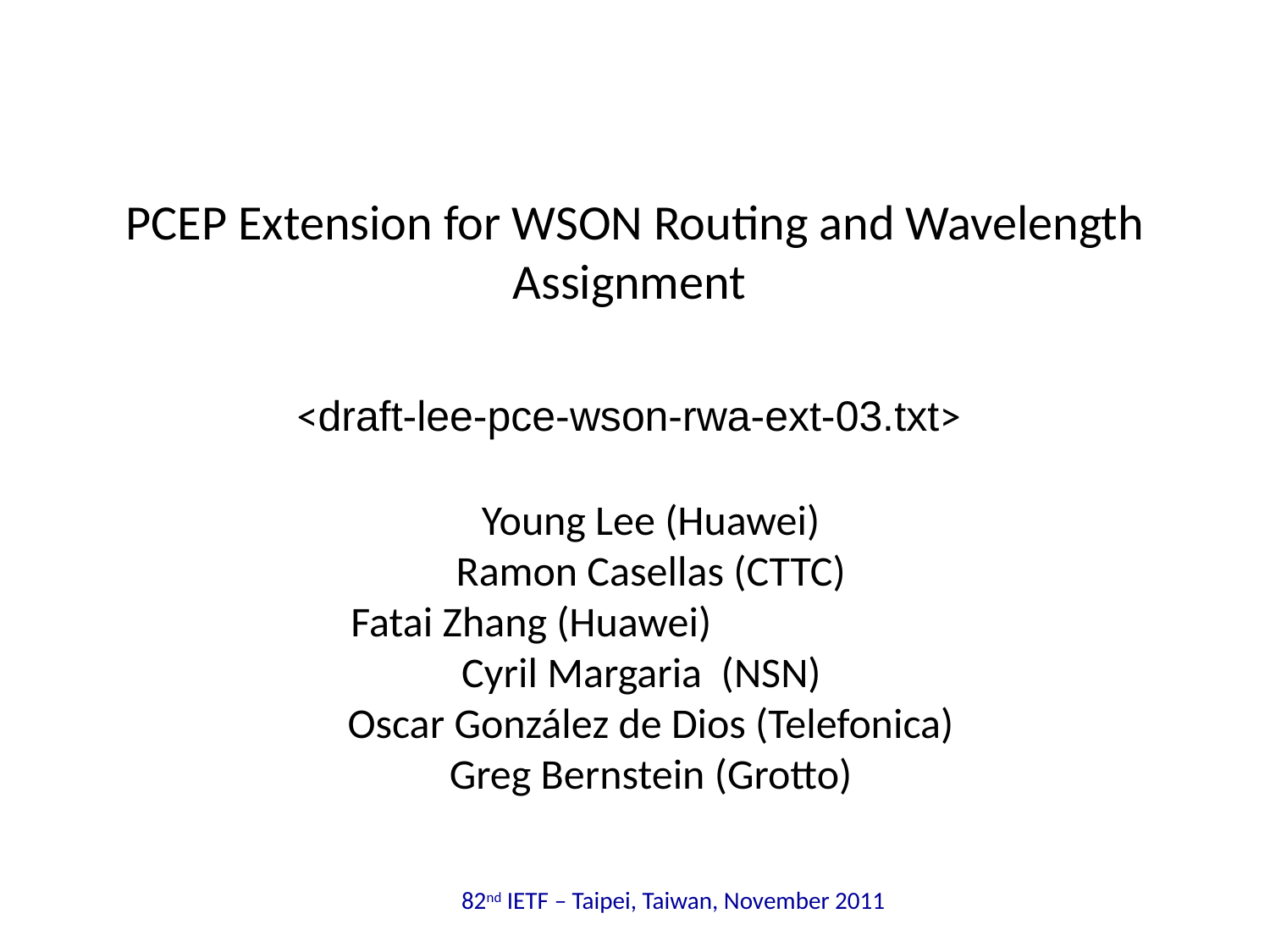

# PCEP Extension for WSON Routing and Wavelength Assignment
<draft-lee-pce-wson-rwa-ext-03.txt>
Young Lee (Huawei)
Ramon Casellas (CTTC)
Fatai Zhang (Huawei)
Cyril Margaria  (NSN)
Oscar González de Dios (Telefonica)
Greg Bernstein (Grotto)